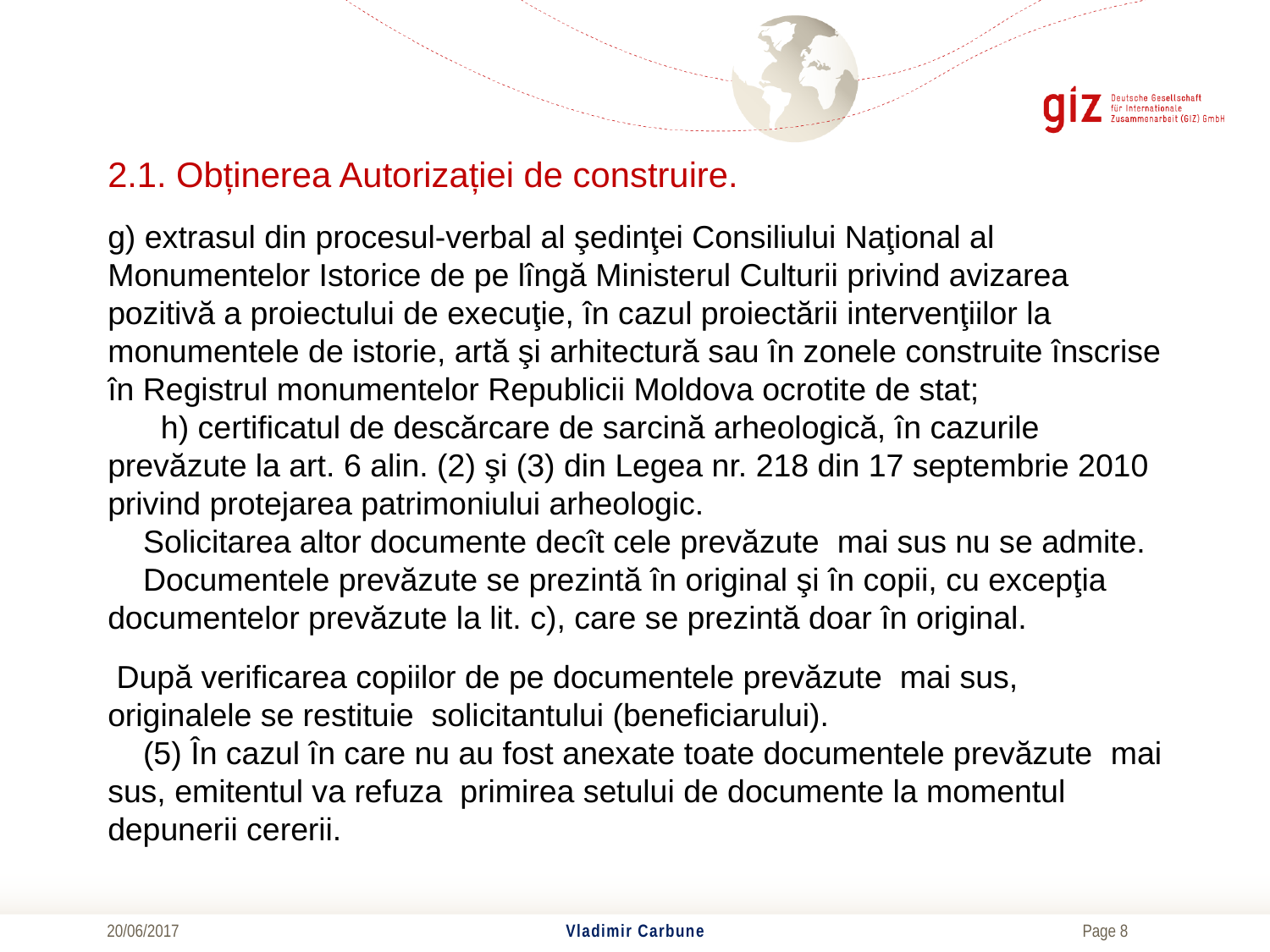

# 2.1. Obținerea Autorizației de construire.
g) extrasul din procesul-verbal al şedinţei Consiliului Naţional al Monumentelor Istorice de pe lîngă Ministerul Culturii privind avizarea pozitivă a proiectului de execuţie, în cazul proiectării intervenţiilor la monumentele de istorie, artă şi arhitectură sau în zonele construite înscrise în Registrul monumentelor Republicii Moldova ocrotite de stat;
      h) certificatul de descărcare de sarcină arheologică, în cazurile prevăzute la art. 6 alin. (2) şi (3) din Legea nr. 218 din 17 septembrie 2010 privind protejarea patrimoniului arheologic.
    Solicitarea altor documente decît cele prevăzute  mai sus nu se admite.
    Documentele prevăzute se prezintă în original şi în copii, cu excepţia documentelor prevăzute la lit. c), care se prezintă doar în original.
 După verificarea copiilor de pe documentele prevăzute  mai sus, originalele se restituie  solicitantului (beneficiarului).
    (5) În cazul în care nu au fost anexate toate documentele prevăzute  mai sus, emitentul va refuza  primirea setului de documente la momentul depunerii cererii.
20/06/2017
Vladimir Carbune